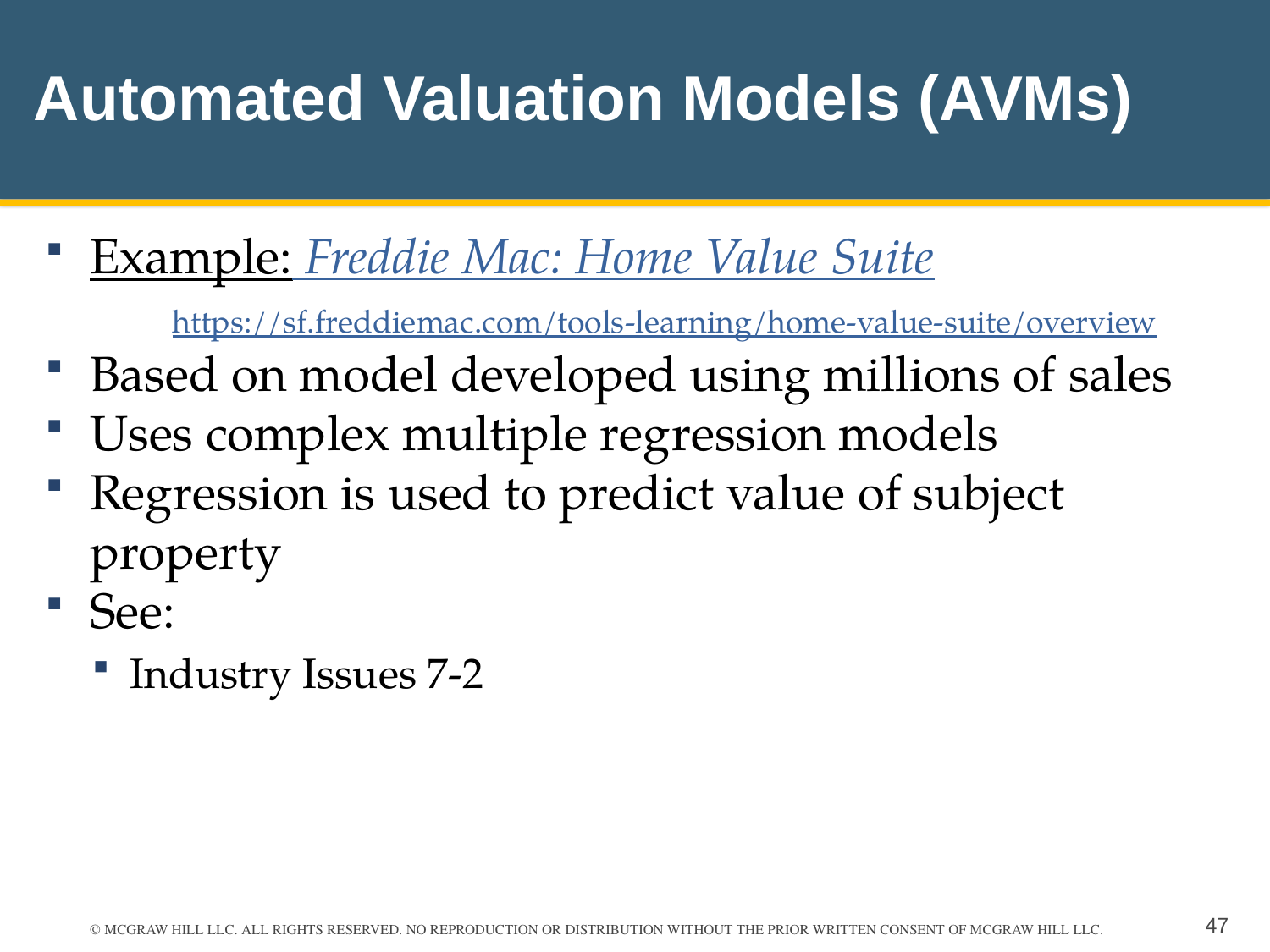

# Automated Valuation Models (AVMs)
Example: Freddie Mac: Home Value Suite
	https://sf.freddiemac.com/tools-learning/home-value-suite/overview
Based on model developed using millions of sales
Uses complex multiple regression models
Regression is used to predict value of subject property
See:
Industry Issues 7-2

© MCGRAW HILL LLC. ALL RIGHTS RESERVED. NO REPRODUCTION OR DISTRIBUTION WITHOUT THE PRIOR WRITTEN CONSENT OF MCGRAW HILL LLC.
47